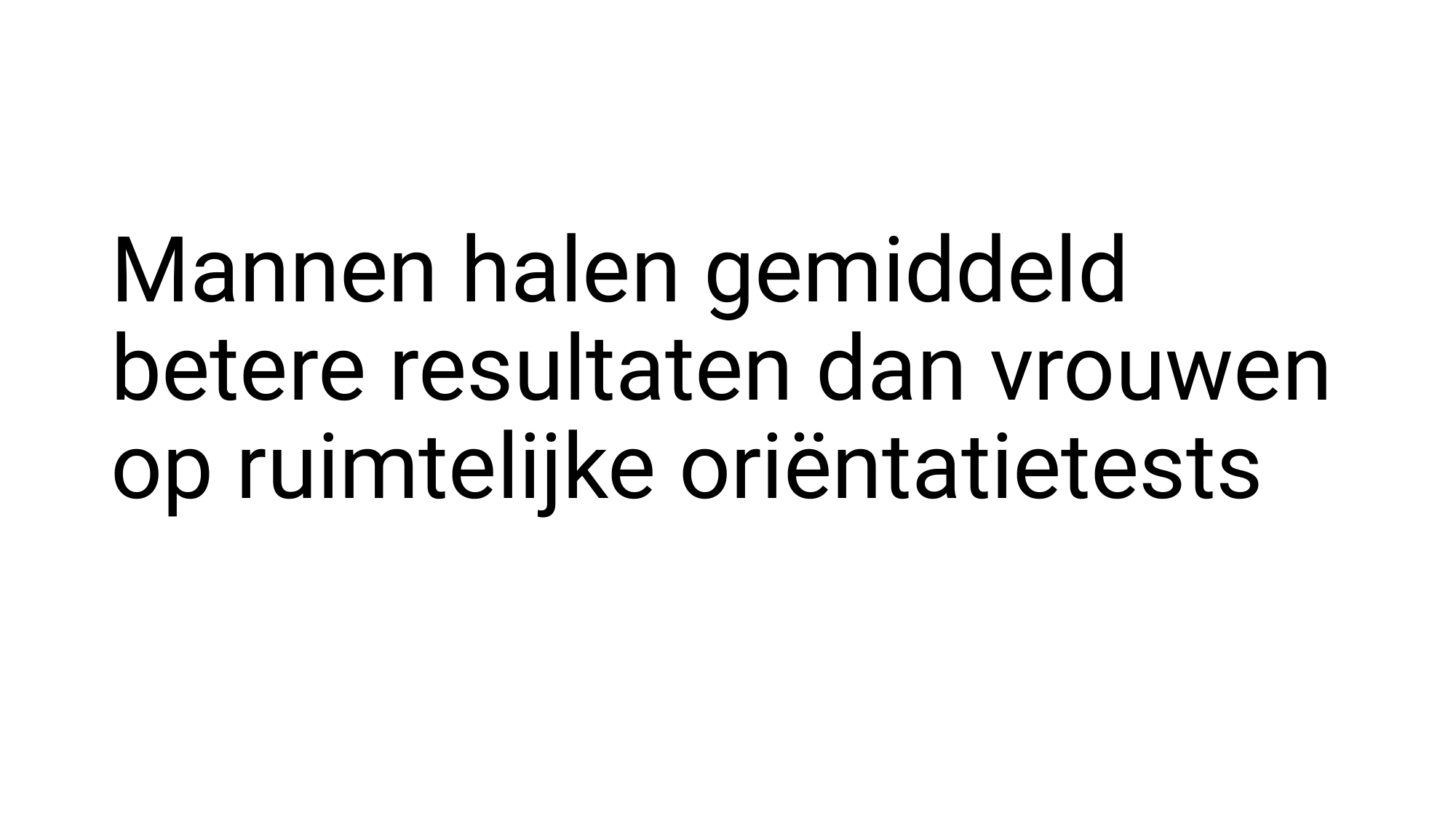

# Mannen halen gemiddeld betere resultaten dan vrouwen op ruimtelijke oriëntatietests